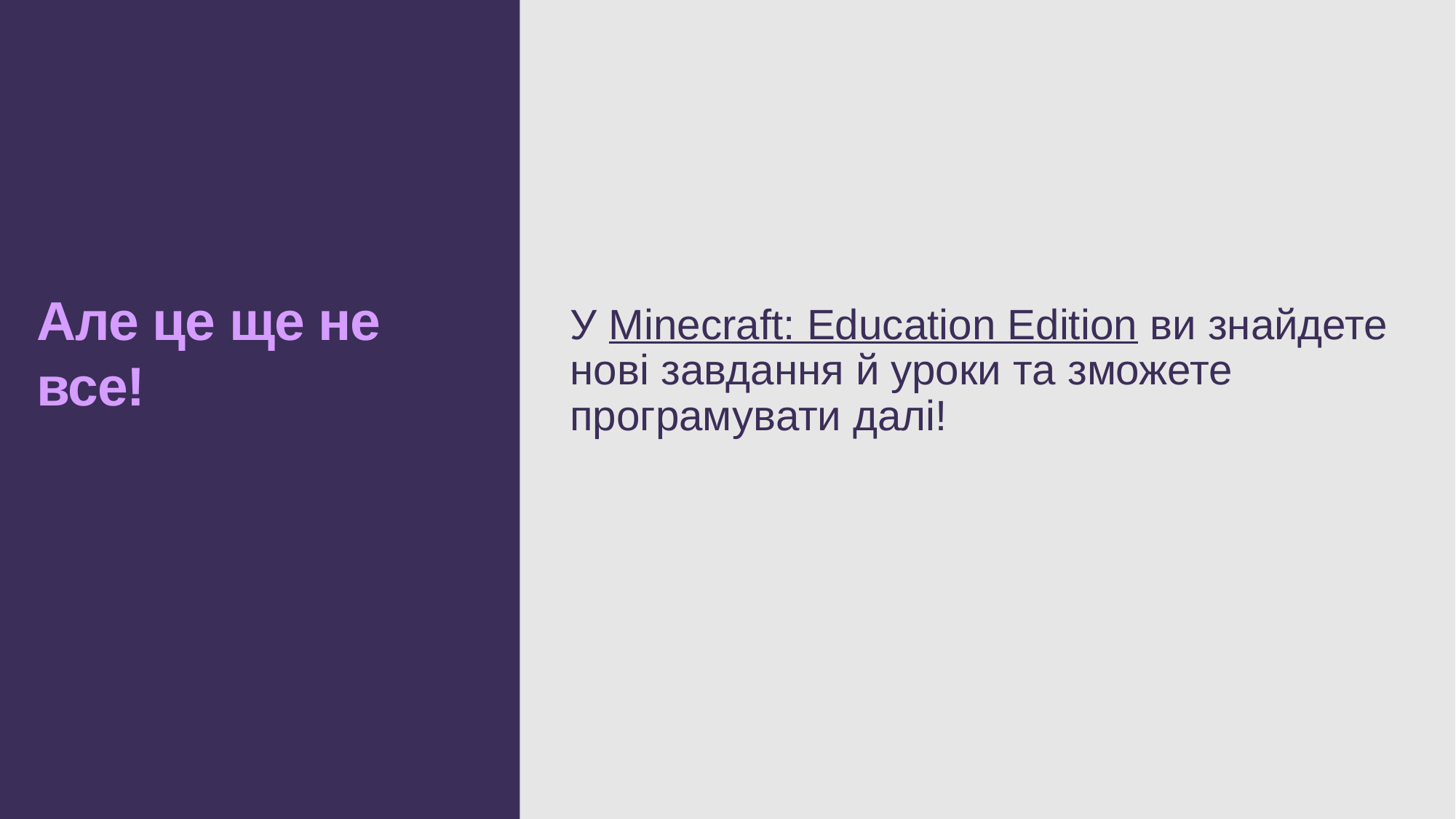

У Minecraft: Education Edition ви знайдете нові завдання й уроки та зможете програмувати далі!

# Але це ще не все!